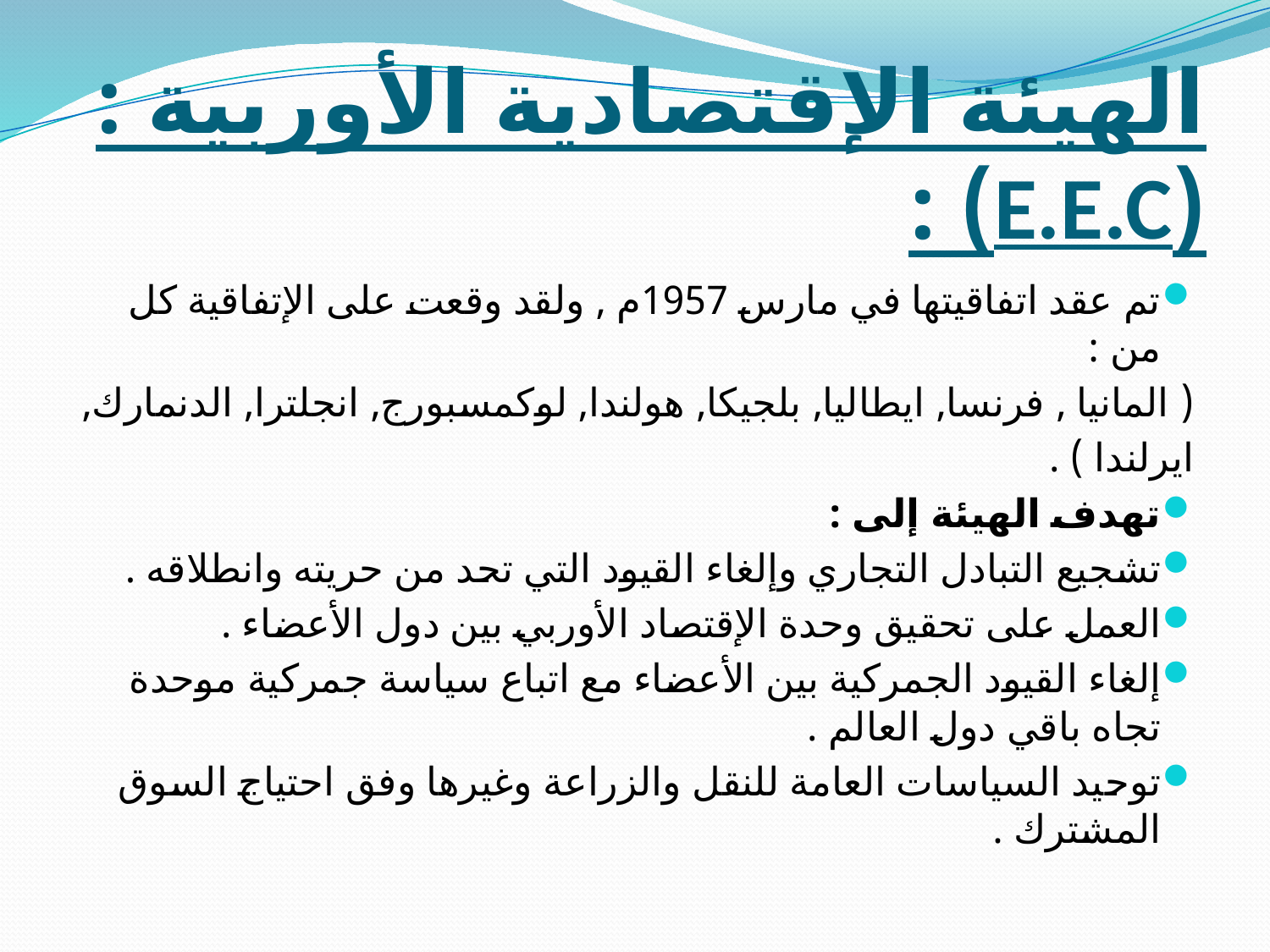

# الهيئة الإقتصادية الأوربية : (E.E.C) :
تم عقد اتفاقيتها في مارس 1957م , ولقد وقعت على الإتفاقية كل من :
( المانيا , فرنسا, ايطاليا, بلجيكا, هولندا, لوكمسبورج, انجلترا, الدنمارك,
ايرلندا ) .
تهدف الهيئة إلى :
تشجيع التبادل التجاري وإلغاء القيود التي تحد من حريته وانطلاقه .
العمل على تحقيق وحدة الإقتصاد الأوربي بين دول الأعضاء .
إلغاء القيود الجمركية بين الأعضاء مع اتباع سياسة جمركية موحدة تجاه باقي دول العالم .
توحيد السياسات العامة للنقل والزراعة وغيرها وفق احتياج السوق المشترك .